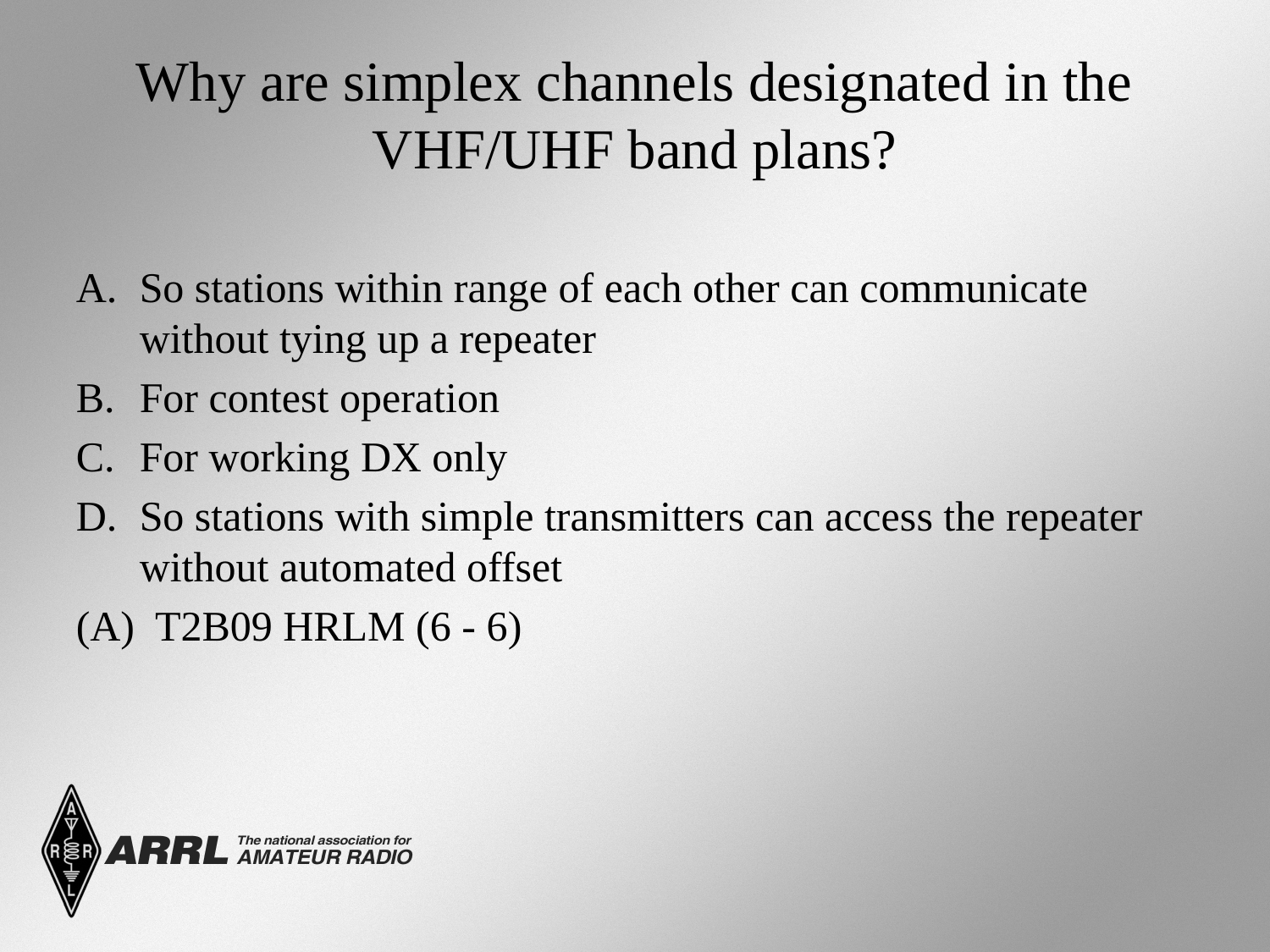

# Why are simplex channels designated in the VHF/UHF band plans?
So stations within range of each other can communicate without tying up a repeater
For contest operation
For working DX only
So stations with simple transmitters can access the repeater without automated offset
(A)  T2B09 HRLM (6 - 6)